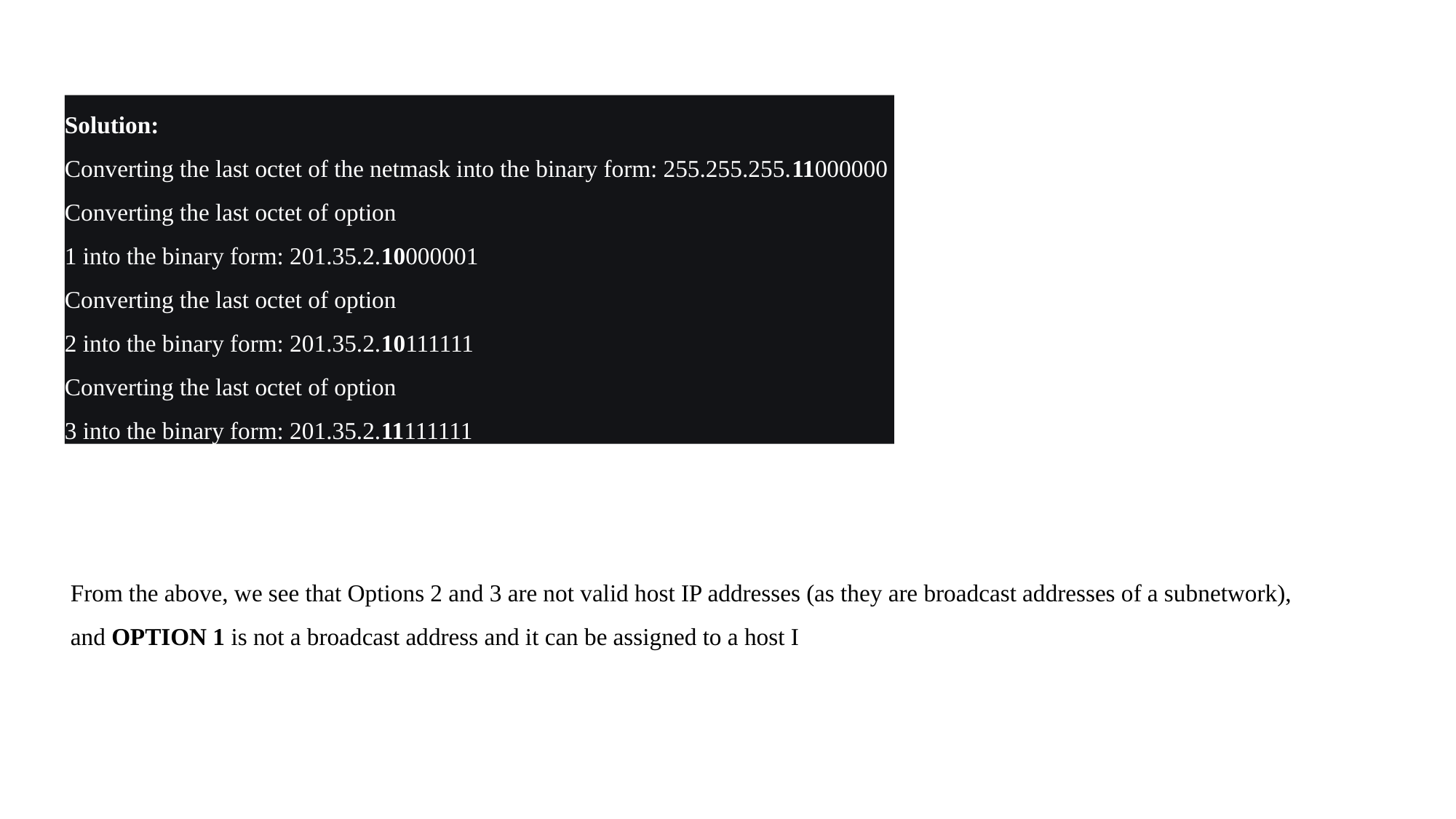

Solution:
Converting the last octet of the netmask into the binary form: 255.255.255.11000000
Converting the last octet of option
1 into the binary form: 201.35.2.10000001
Converting the last octet of option
2 into the binary form: 201.35.2.10111111
Converting the last octet of option
3 into the binary form: 201.35.2.11111111
From the above, we see that Options 2 and 3 are not valid host IP addresses (as they are broadcast addresses of a subnetwork), and OPTION 1 is not a broadcast address and it can be assigned to a host I